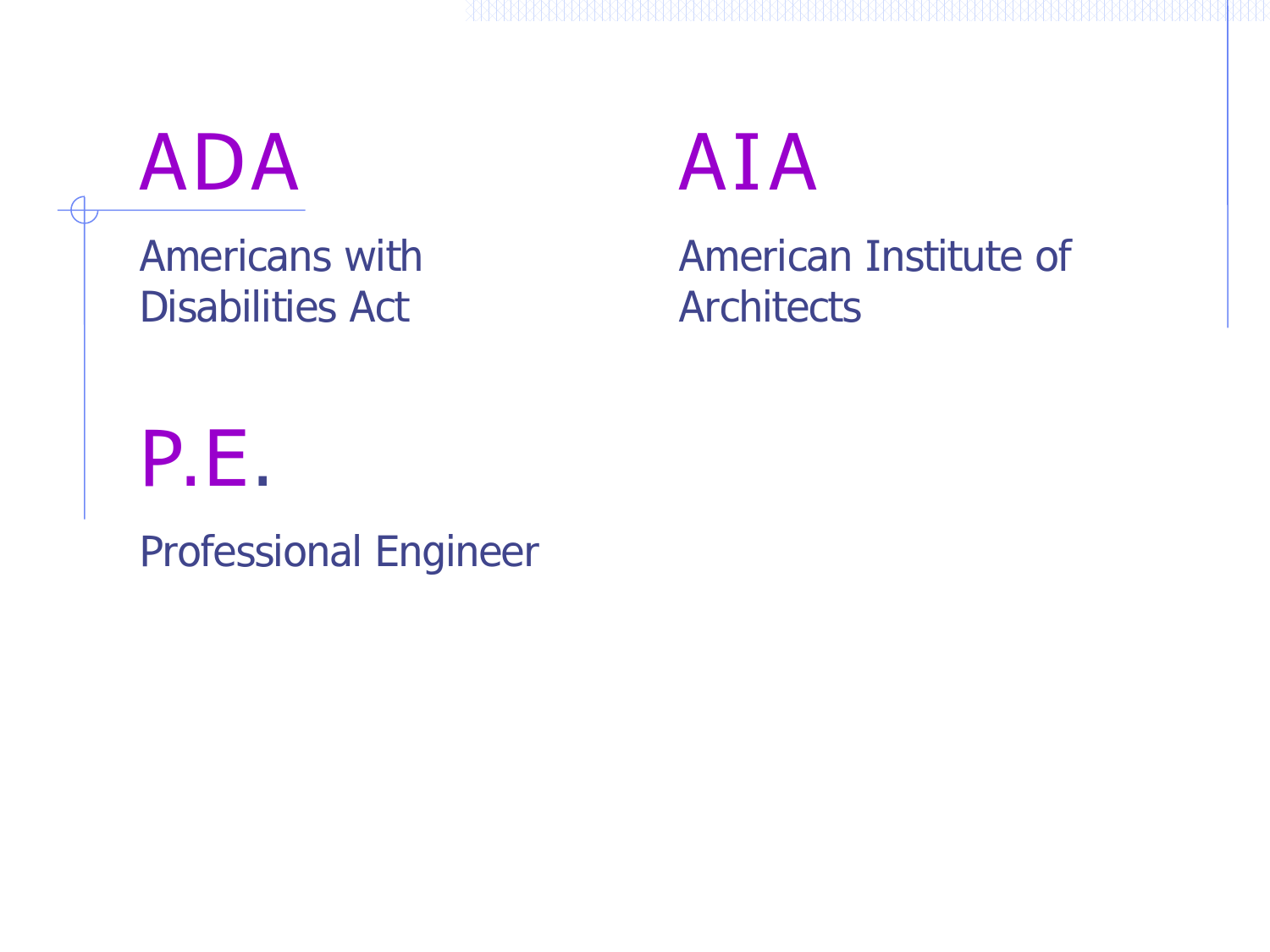

ADA
AIA
Americans with Disabilities Act
American Institute of Architects
P.E.
Professional Engineer